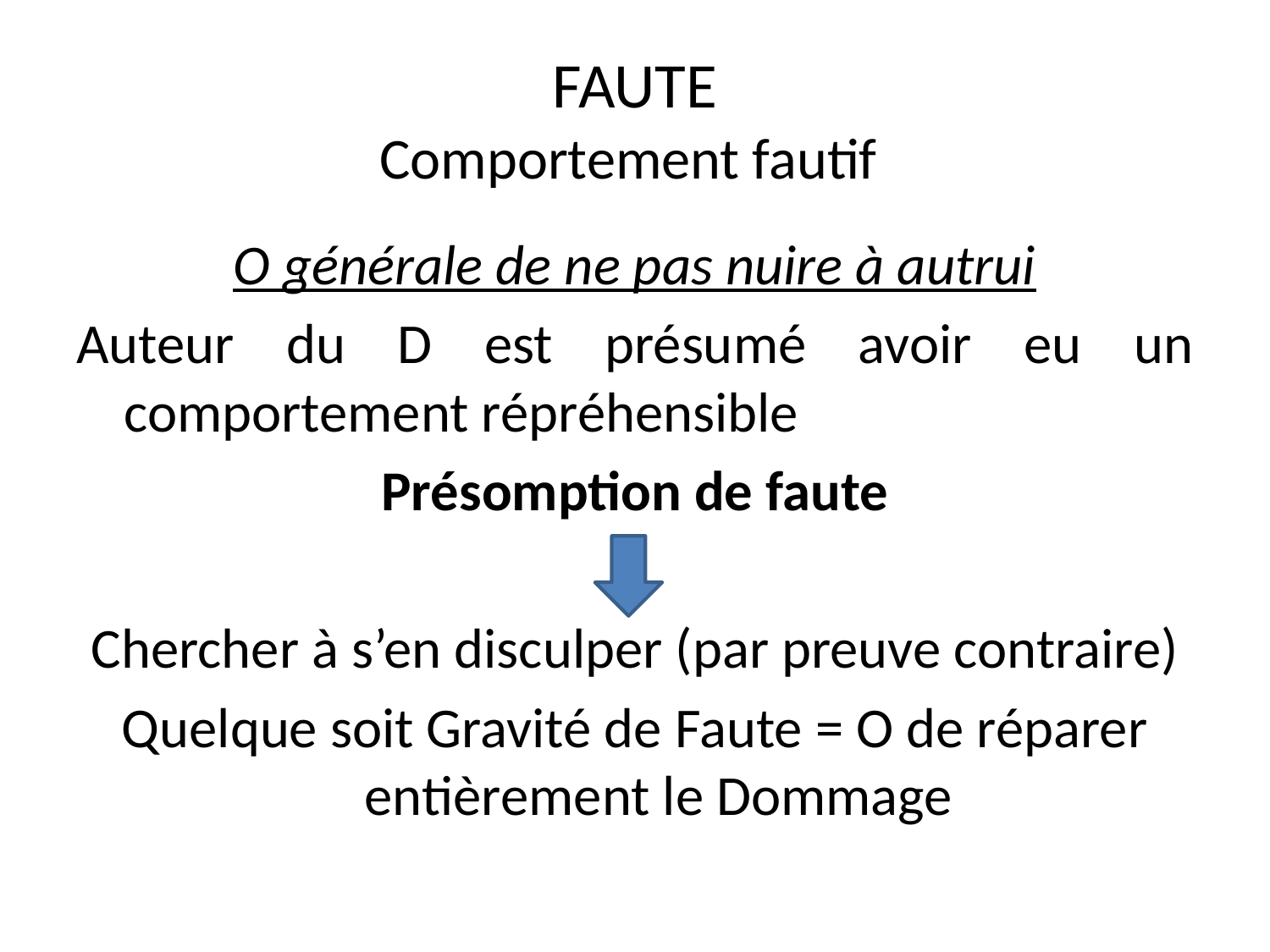

# FAUTE Comportement fautif
O générale de ne pas nuire à autrui
Auteur du D est présumé avoir eu un comportement répréhensible
Présomption de faute

Chercher à s’en disculper (par preuve contraire)
Quelque soit Gravité de Faute = O de réparer entièrement le Dommage